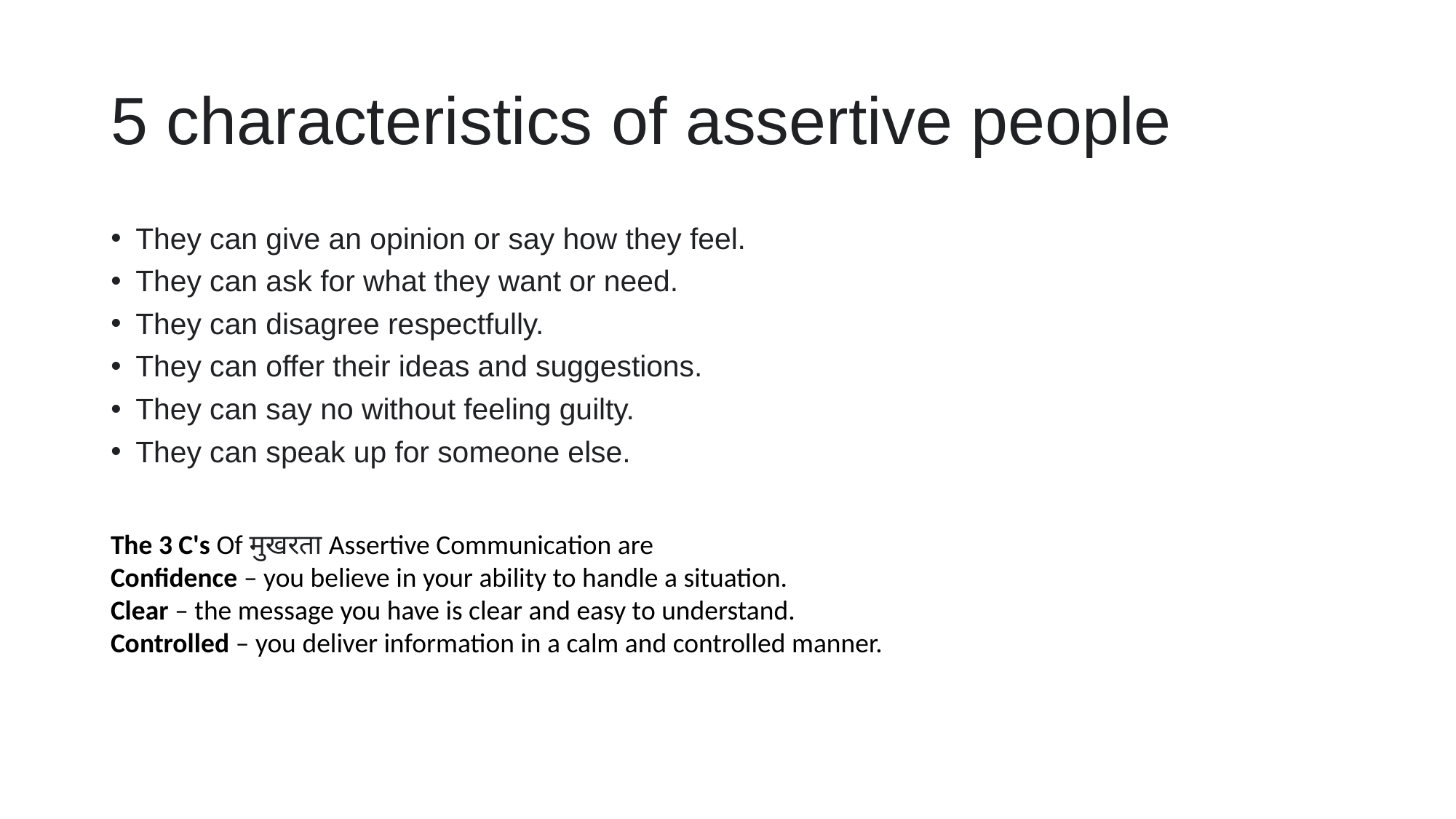

# 5 characteristics of assertive people
They can give an opinion or say how they feel.
They can ask for what they want or need.
They can disagree respectfully.
They can offer their ideas and suggestions.
They can say no without feeling guilty.
They can speak up for someone else.
The 3 C's Of मुखरता Assertive Communication are
Confidence – you believe in your ability to handle a situation.
Clear – the message you have is clear and easy to understand.
Controlled – you deliver information in a calm and controlled manner.